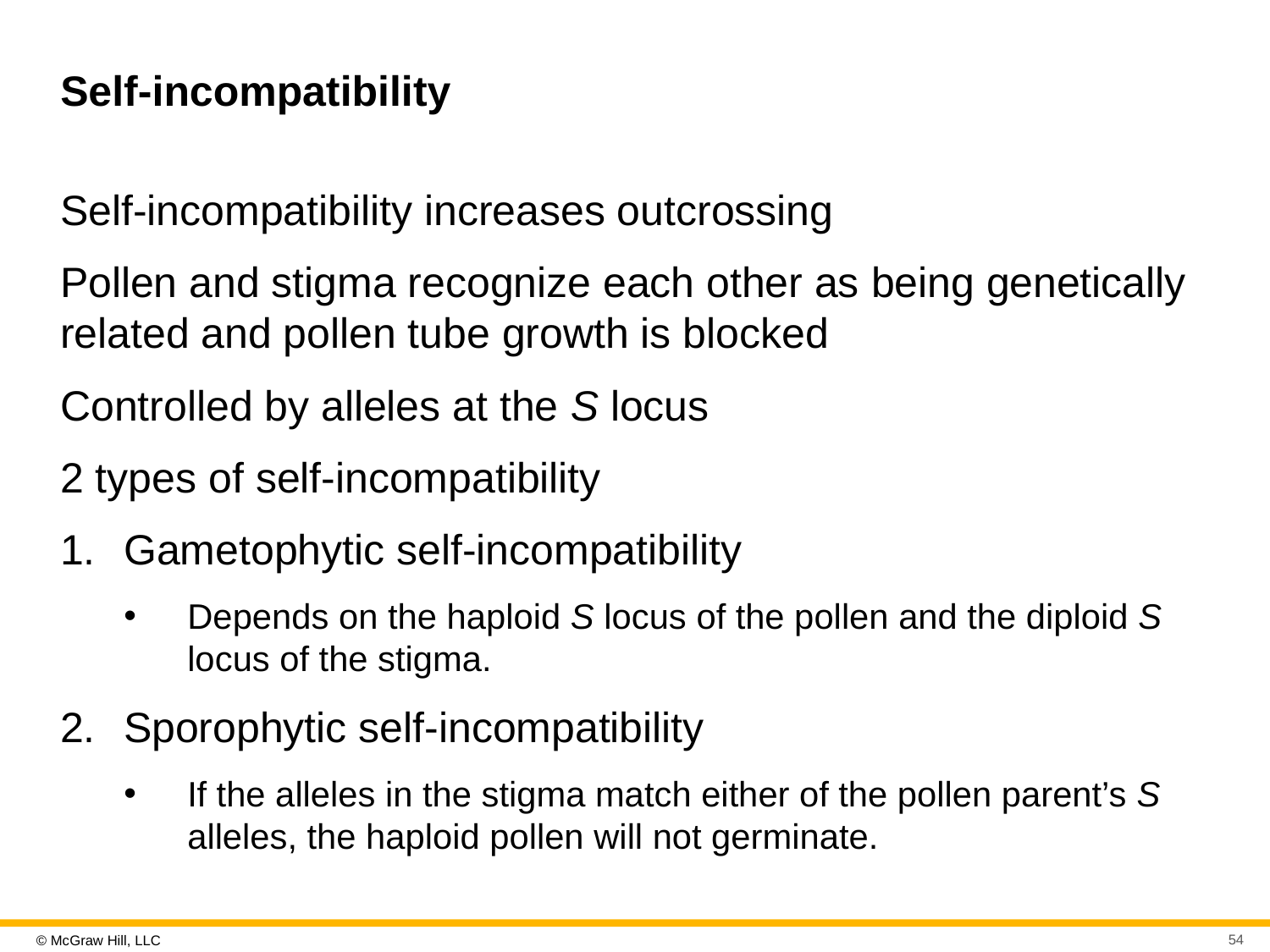

# Self-incompatibility
Self-incompatibility increases outcrossing
Pollen and stigma recognize each other as being genetically related and pollen tube growth is blocked
Controlled by alleles at the S locus
2 types of self-incompatibility
Gametophytic self-incompatibility
Depends on the haploid S locus of the pollen and the diploid S locus of the stigma.
Sporophytic self-incompatibility
If the alleles in the stigma match either of the pollen parent’s S alleles, the haploid pollen will not germinate.
54